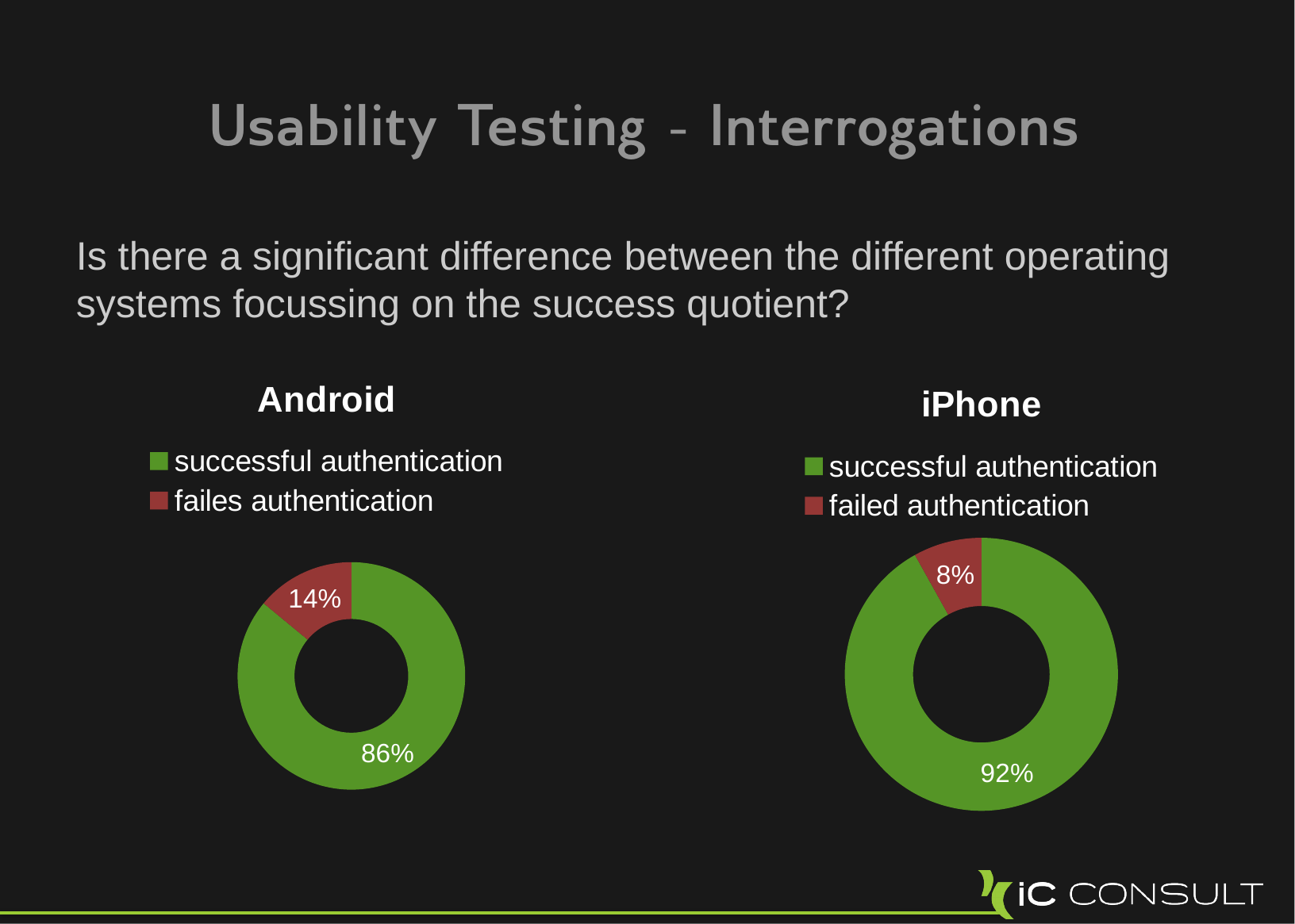

# Usability Testing - Interrogations
Is there a significant difference between the different operating systems focussing on the success quotient?

### Chart:

| Category | Android |
|---|---|
| successful authentication | 86.0 |
| failes authentication | 14.0 |

### Chart:

| Category | iPhone |
|---|---|
| successful authentication | 91.0 |
| failed authentication | 8.0 |